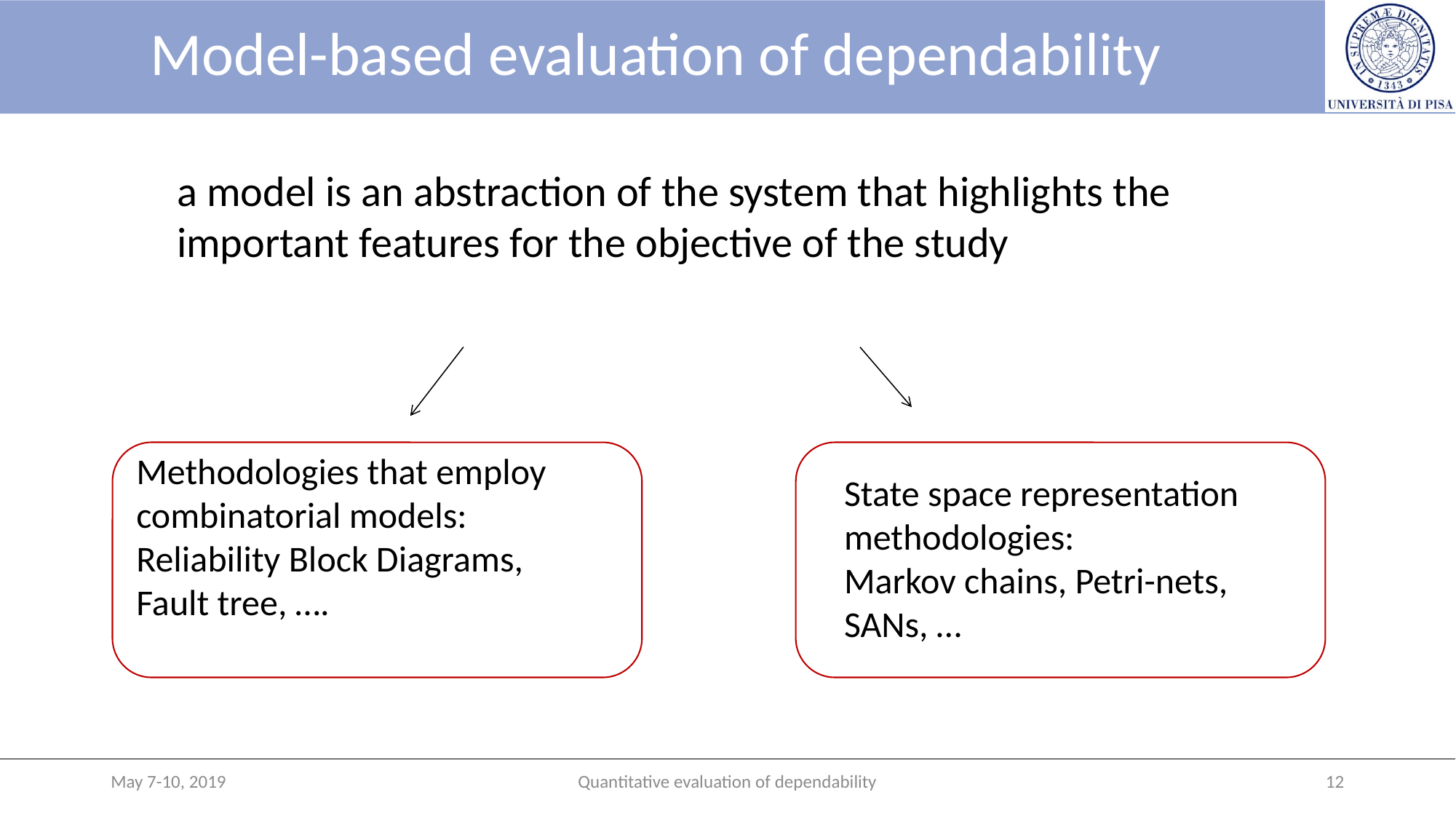

# Model-based evaluation of dependability
a model is an abstraction of the system that highlights the important features for the objective of the study

Methodologies that employ combinatorial models:
Reliability Block Diagrams, Fault tree, ….

	State space representation methodologies:
Markov chains, Petri-nets, SANs, …
May 7-10, 2019
Quantitative evaluation of dependability
12